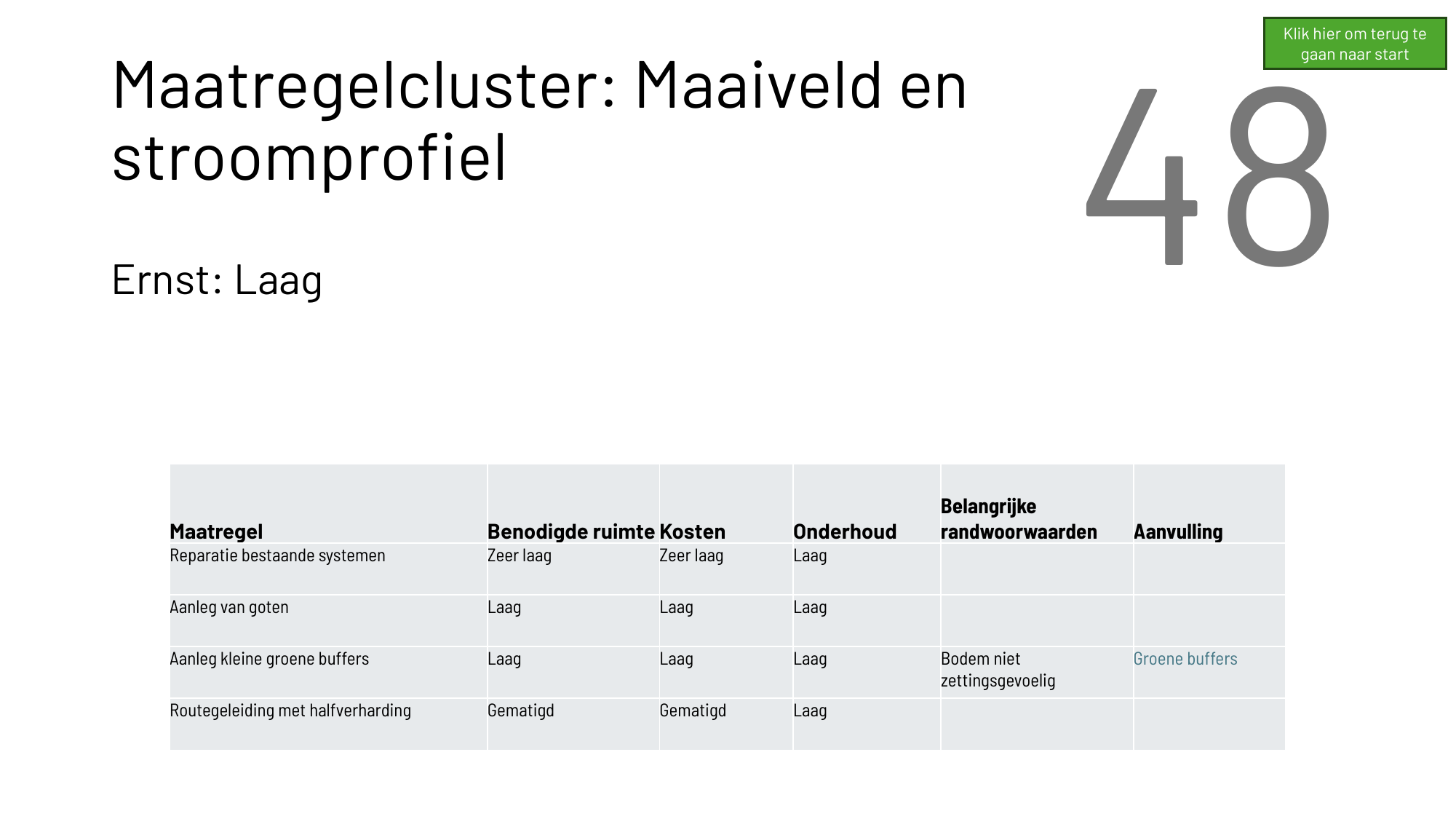

Klik hier om terug te gaan naar start
# Maatregelcluster: Maaiveld en stroomprofiel
48
Ernst: Laag
| Maatregel | Benodigde ruimte | Kosten | Onderhoud | Belangrijke randwoorwaarden | Aanvulling |
| --- | --- | --- | --- | --- | --- |
| Reparatie bestaande systemen | Zeer laag | Zeer laag | Laag |  |  |
| Aanleg van goten | Laag | Laag | Laag |  |  |
| Aanleg kleine groene buffers | Laag | Laag | Laag | Bodem niet zettingsgevoelig | Groene buffers |
| Routegeleiding met halfverharding | Gematigd | Gematigd | Laag |  |  |